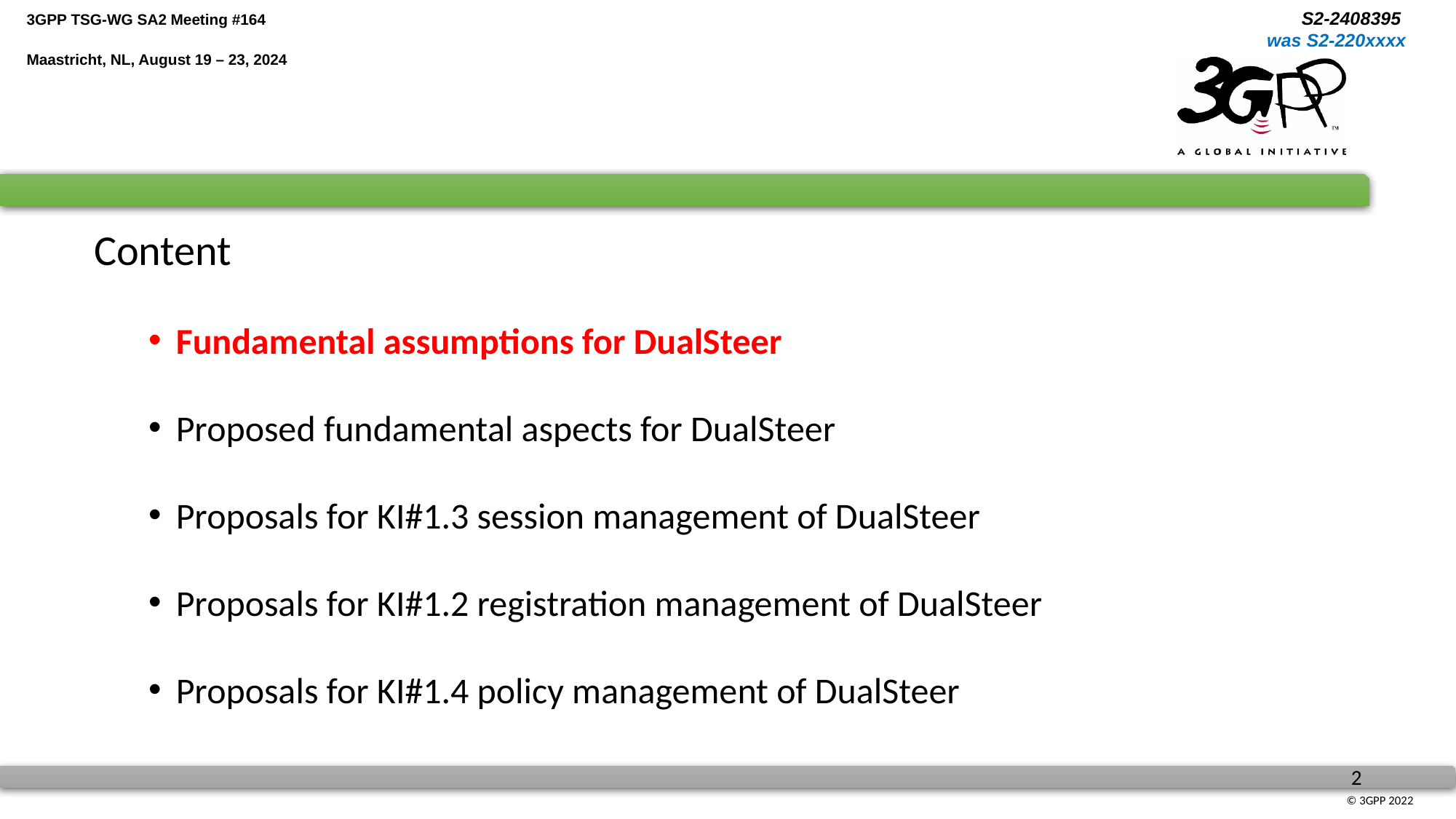

Content

Fundamental assumptions for DualSteer

Proposed fundamental aspects for DualSteer

Proposals for KI#1.3 session management of DualSteer

Proposals for KI#1.2 registration management of DualSteer

Proposals for KI#1.4 policy management of DualSteer